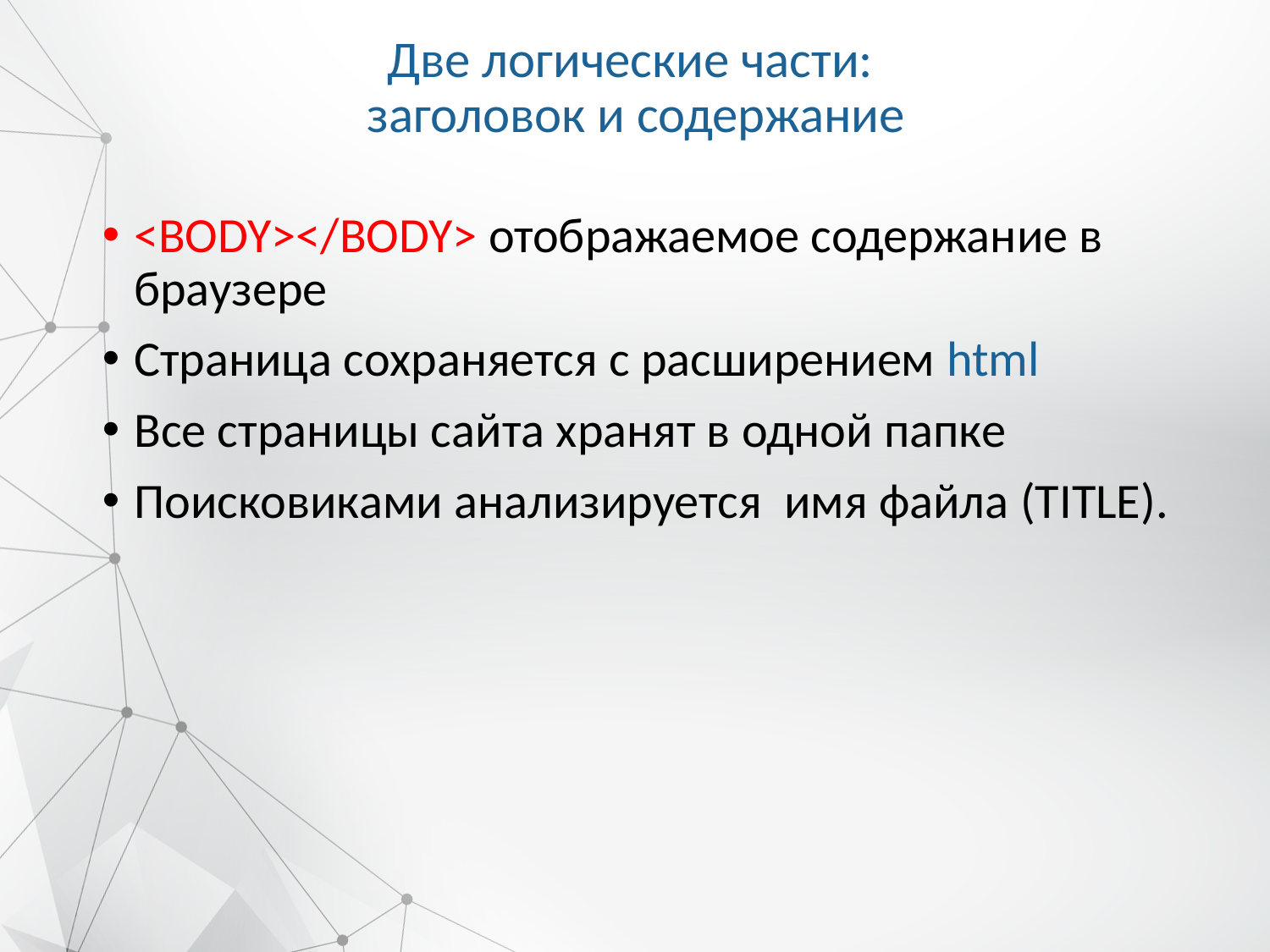

# Две логические части: заголовок и содержание
<BODY></BODY> отображаемое содержание в браузере
Страница сохраняется с расширением html
Все страницы сайта хранят в одной папке
Поисковиками анализируется  имя файла (TITLE).